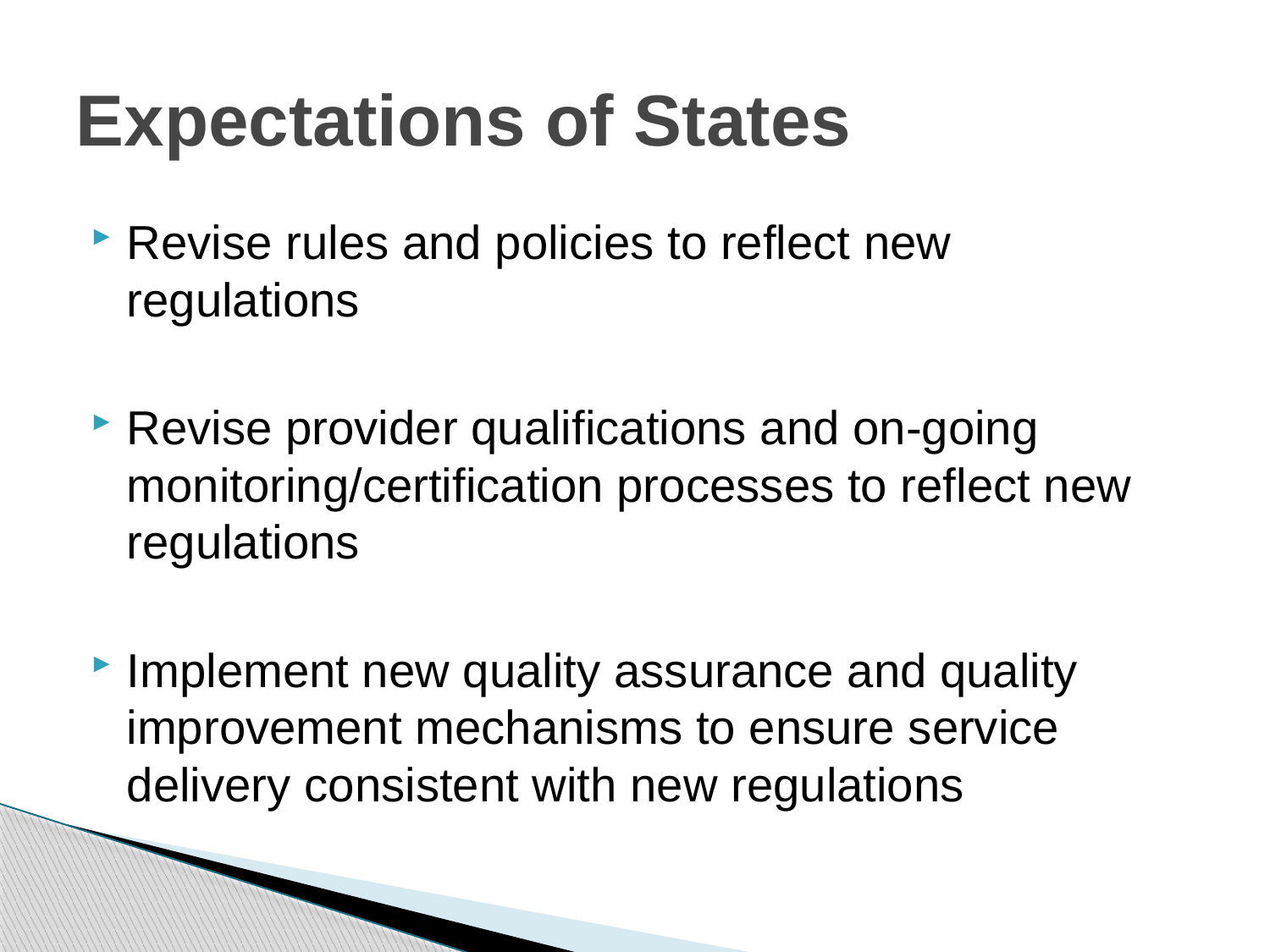

# Expectations of States
Revise rules and policies to reflect new regulations

Revise provider qualifications and on-going monitoring/certification processes to reflect new regulations

Implement new quality assurance and quality improvement mechanisms to ensure service delivery consistent with new regulations